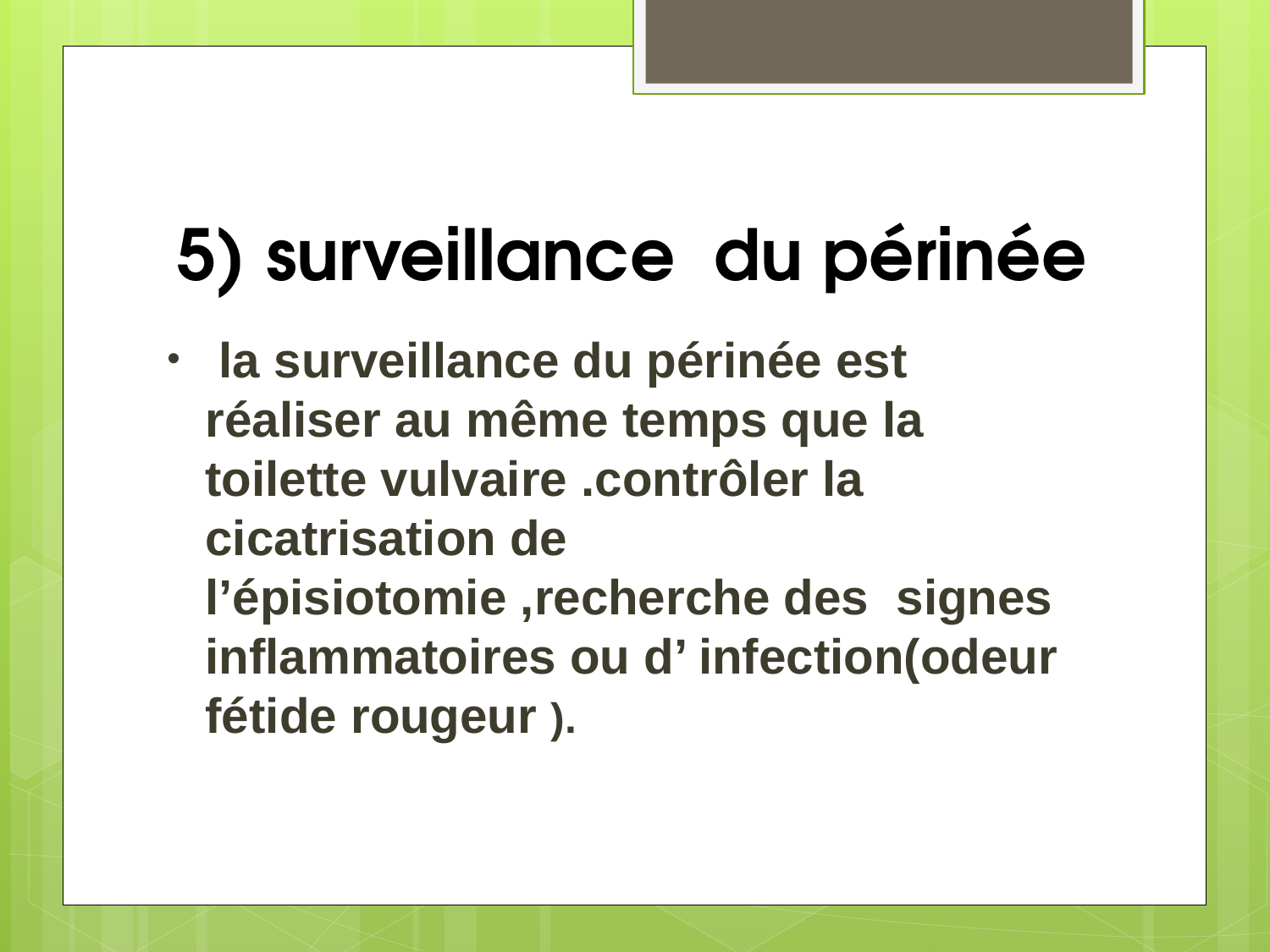

# 5) surveillance  du périnée
 la surveillance du périnée est réaliser au même temps que la toilette vulvaire .contrôler la cicatrisation de l’épisiotomie ,recherche des  signes inflammatoires ou d’ infection(odeur fétide rougeur ).